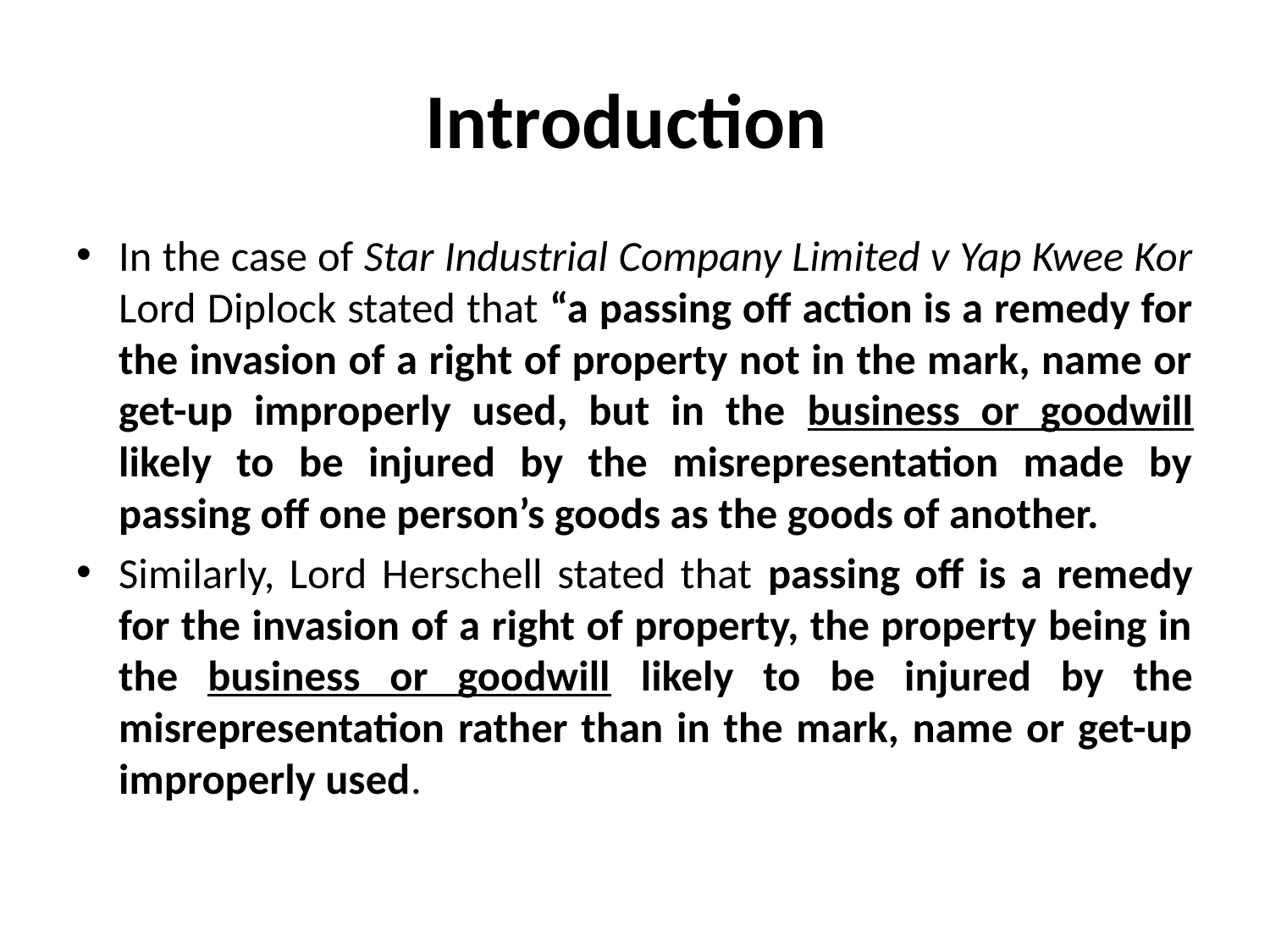

# Introduction
In the case of Star Industrial Company Limited v Yap Kwee Kor Lord Diplock stated that “a passing off action is a remedy for the invasion of a right of property not in the mark, name or get-up improperly used, but in the business or goodwill likely to be injured by the misrepresentation made by passing off one person’s goods as the goods of another.
Similarly, Lord Herschell stated that passing off is a remedy for the invasion of a right of property, the property being in the business or goodwill likely to be injured by the misrepresentation rather than in the mark, name or get-up improperly used.